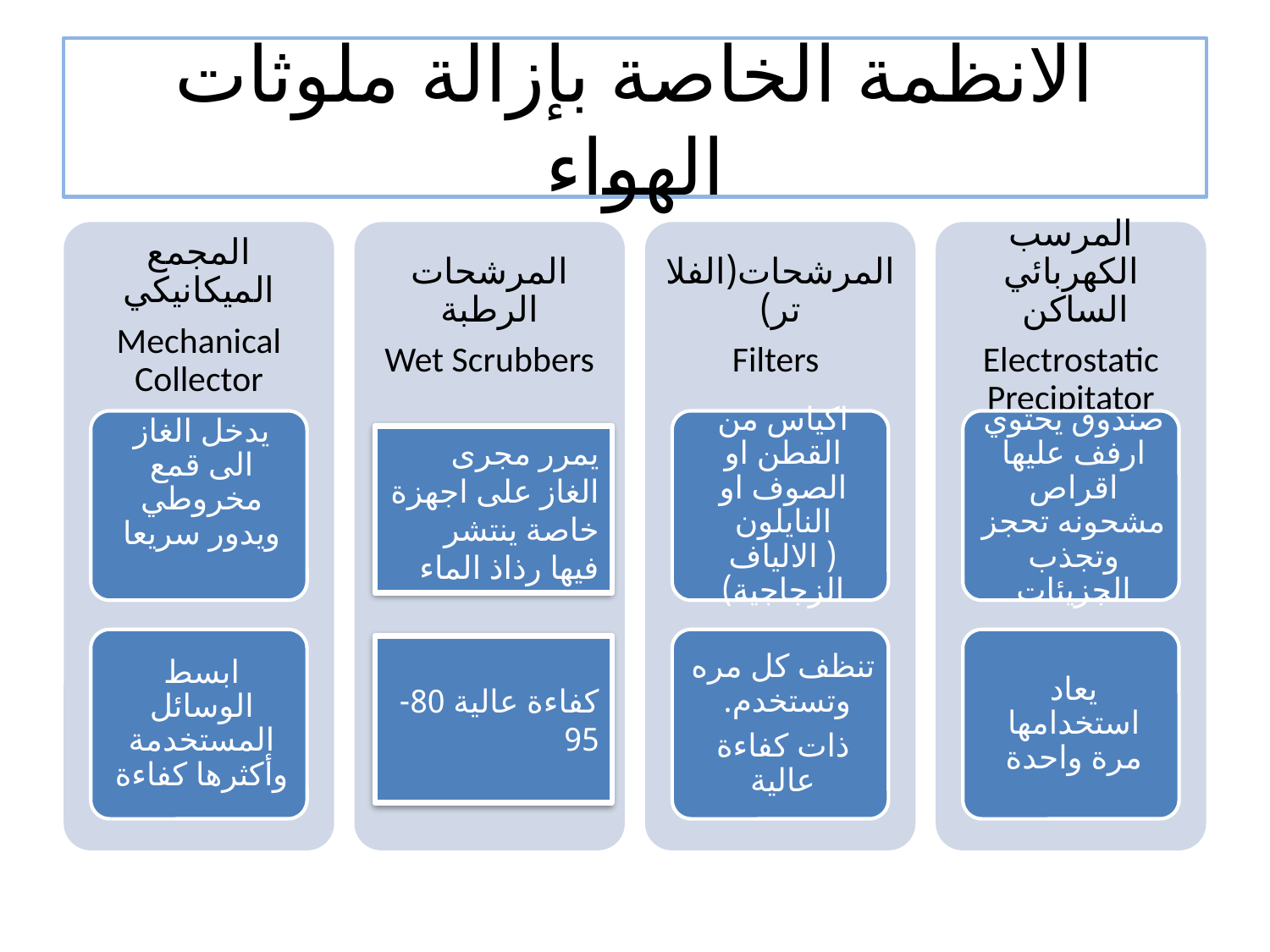

# الانظمة الخاصة بإزالة ملوثات الهواء
المجمع الميكانيكي
Mechanical Collector
يدخل الغاز الى قمع مخروطي ويدور سريعا

ابسط الوسائل المستخدمة وأكثرها كفاءة
المرشحات الرطبة
Wet Scrubbers
المرشحات(الفلاتر)
 Filters
اكياس من القطن او الصوف او النايلون ( الالياف الزجاجية)
تنظف كل مره وتستخدم.
ذات كفاءة عالية
المرسب الكهربائي الساكن
Electrostatic Precipitator
صندوق يحتوي ارفف عليها اقراص مشحونه تحجز وتجذب الجزيئات
يعاد استخدامها مرة واحدة
يمرر مجرى الغاز على اجهزة خاصة ينتشر فيها رذاذ الماء
كفاءة عالية 80-95